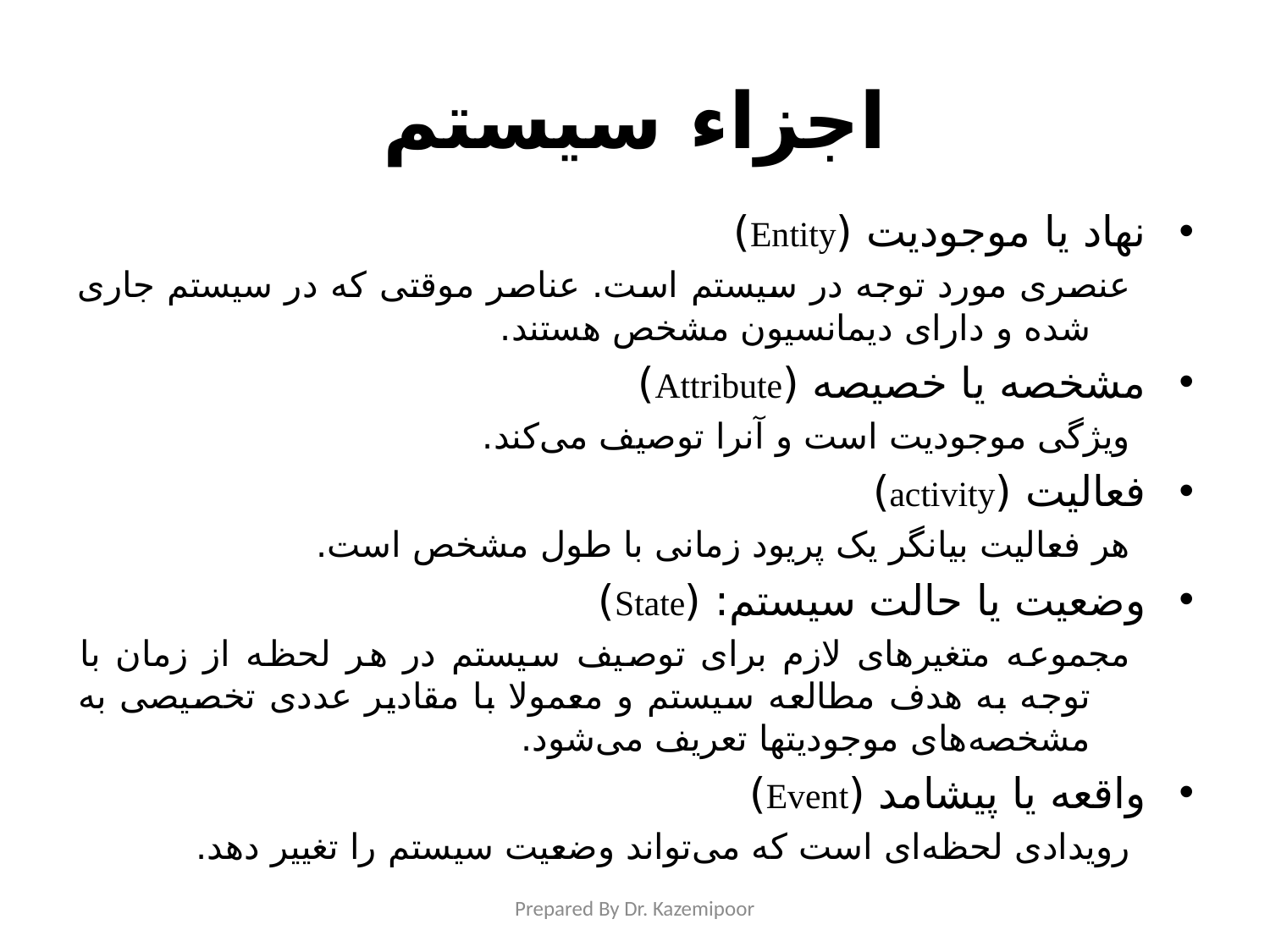

# اجزاء سیستم
نهاد یا موجودیت (Entity)
	عنصری مورد توجه در سیستم است. عناصر موقتی که در سیستم جاری شده و دارای دیمانسیون مشخص هستند.
مشخصه یا خصیصه (Attribute)
	ویژگی موجودیت است و آنرا توصیف می‌کند.
فعالیت (activity)
	هر فعالیت بیانگر یک پریود زمانی با طول مشخص است.
وضعیت یا حالت سیستم: (State)
	مجموعه متغیرهای لازم برای توصیف سیستم در هر لحظه از زمان با توجه به هدف مطالعه سیستم و معمولا با مقادیر عددی تخصیصی به مشخصه‌های موجودیتها تعریف می‌شود.
واقعه یا پیشامد (Event)
	رویدادی لحظه‌ای است که می‌تواند وضعیت سیستم را تغییر دهد.
Prepared By Dr. Kazemipoor